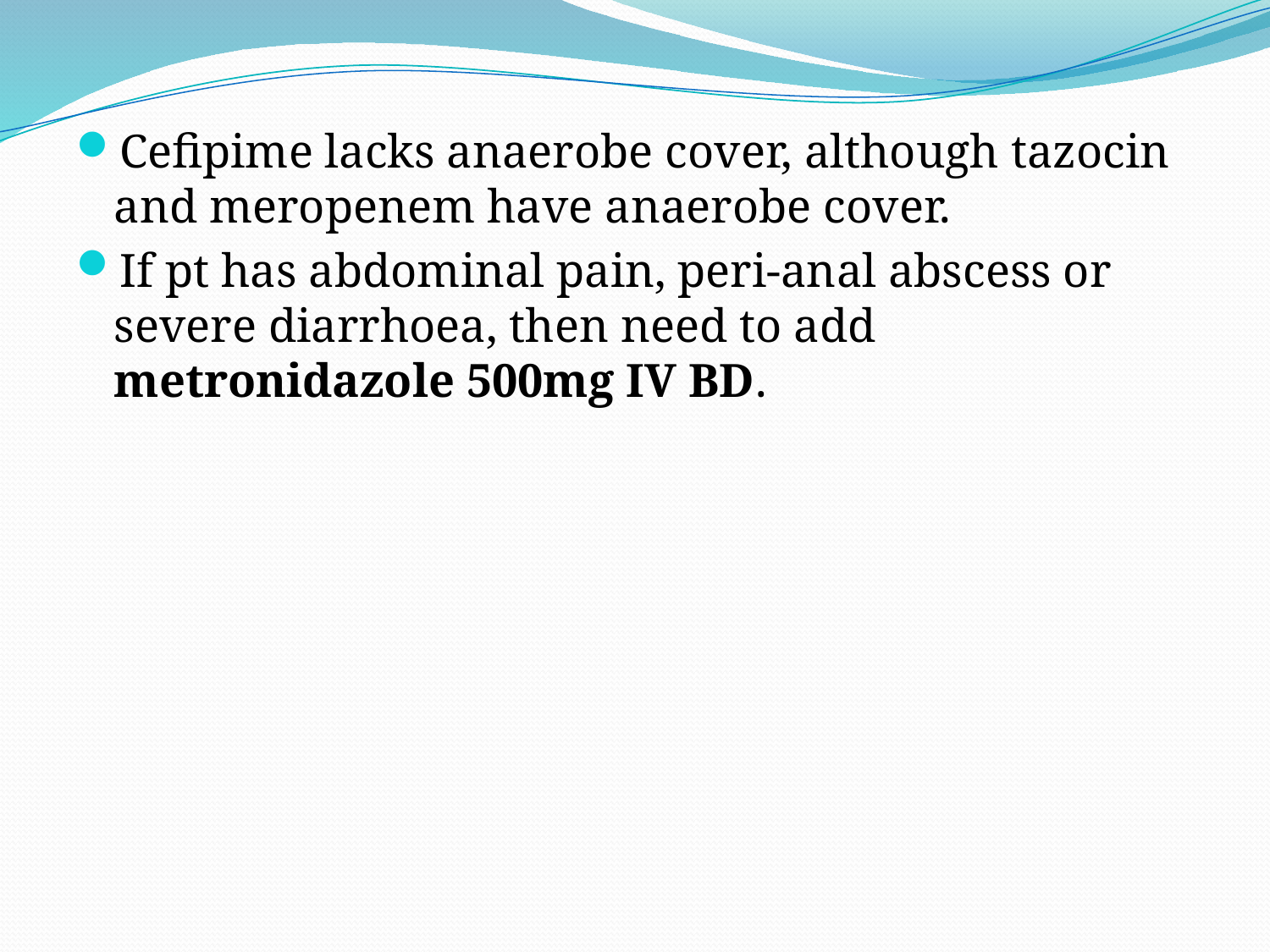

Cefipime lacks anaerobe cover, although tazocin and meropenem have anaerobe cover.
If pt has abdominal pain, peri-anal abscess or severe diarrhoea, then need to add metronidazole 500mg IV BD.